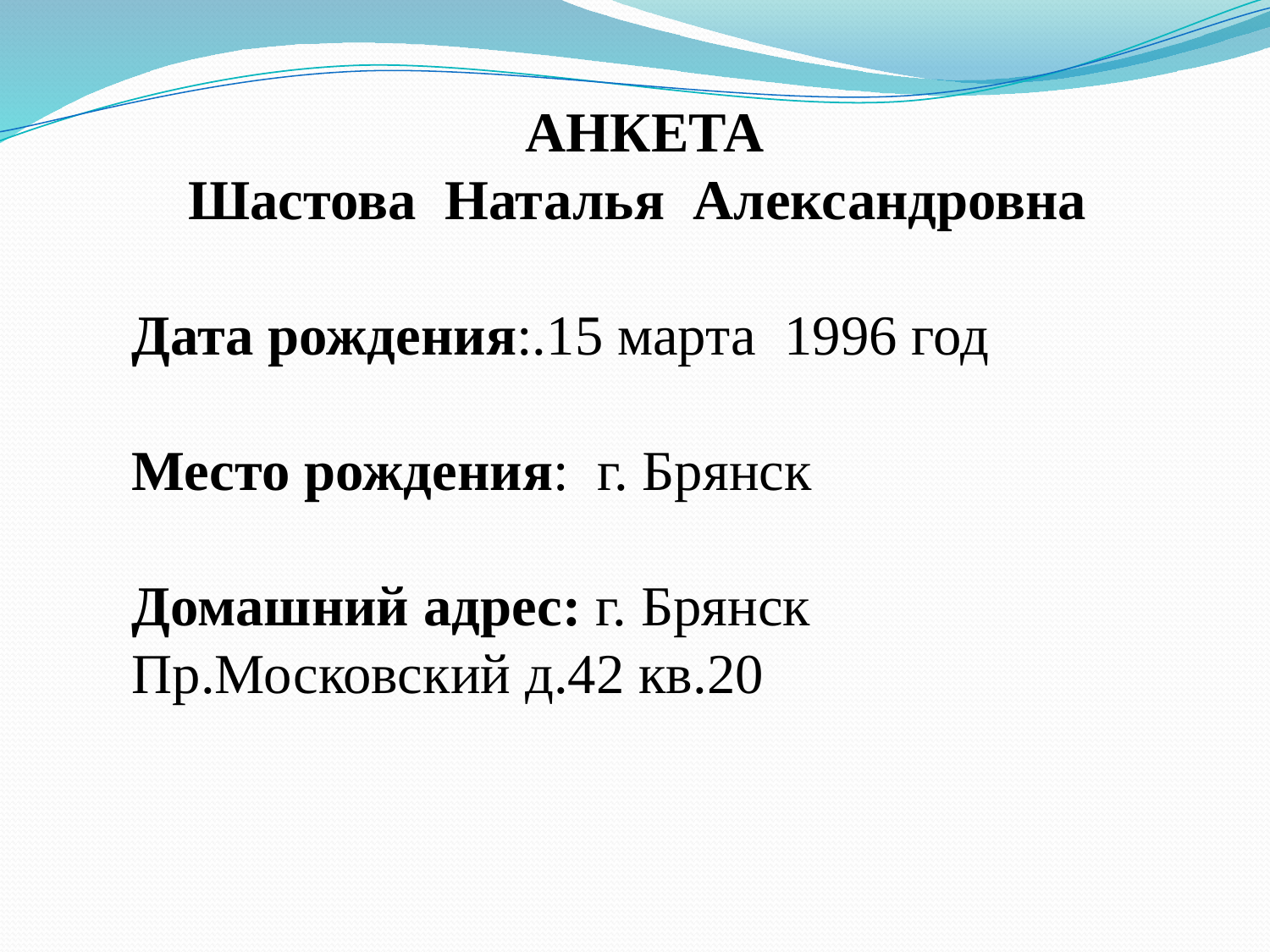

АНКЕТА
Шастова  Наталья  Александровна

Дата рождения:.15 марта  1996 год

Место рождения:  г. Брянск

Домашний адрес: г. Брянск  Пр.Московский д.42 кв.20